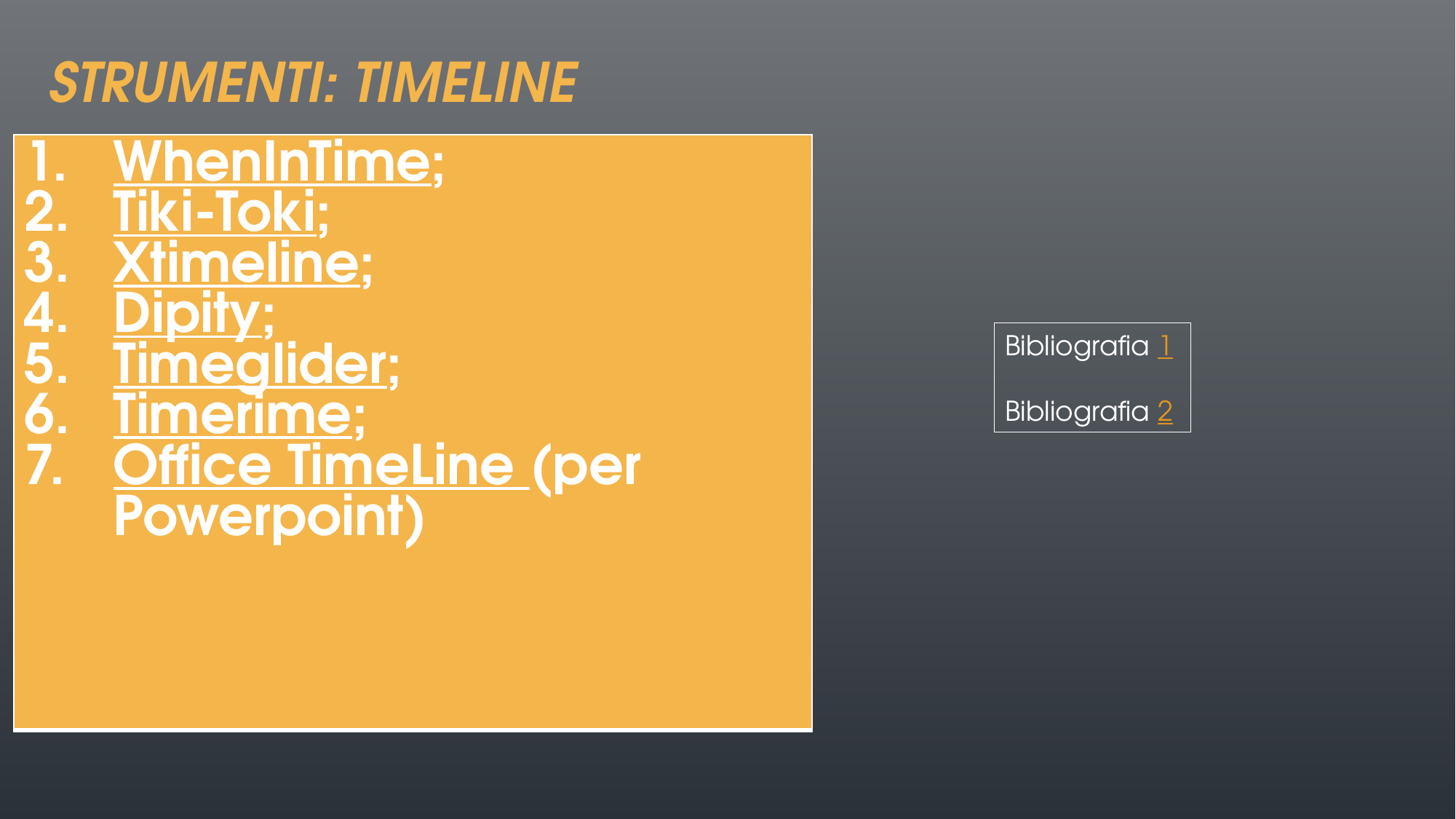

# Strumenti: TIMELINE
| WhenInTime; Tiki-Toki; Xtimeline; Dipity; Timeglider; Timerime; Office TimeLine (per Powerpoint) |
| --- |
Bibliografia 1

Bibliografia 2